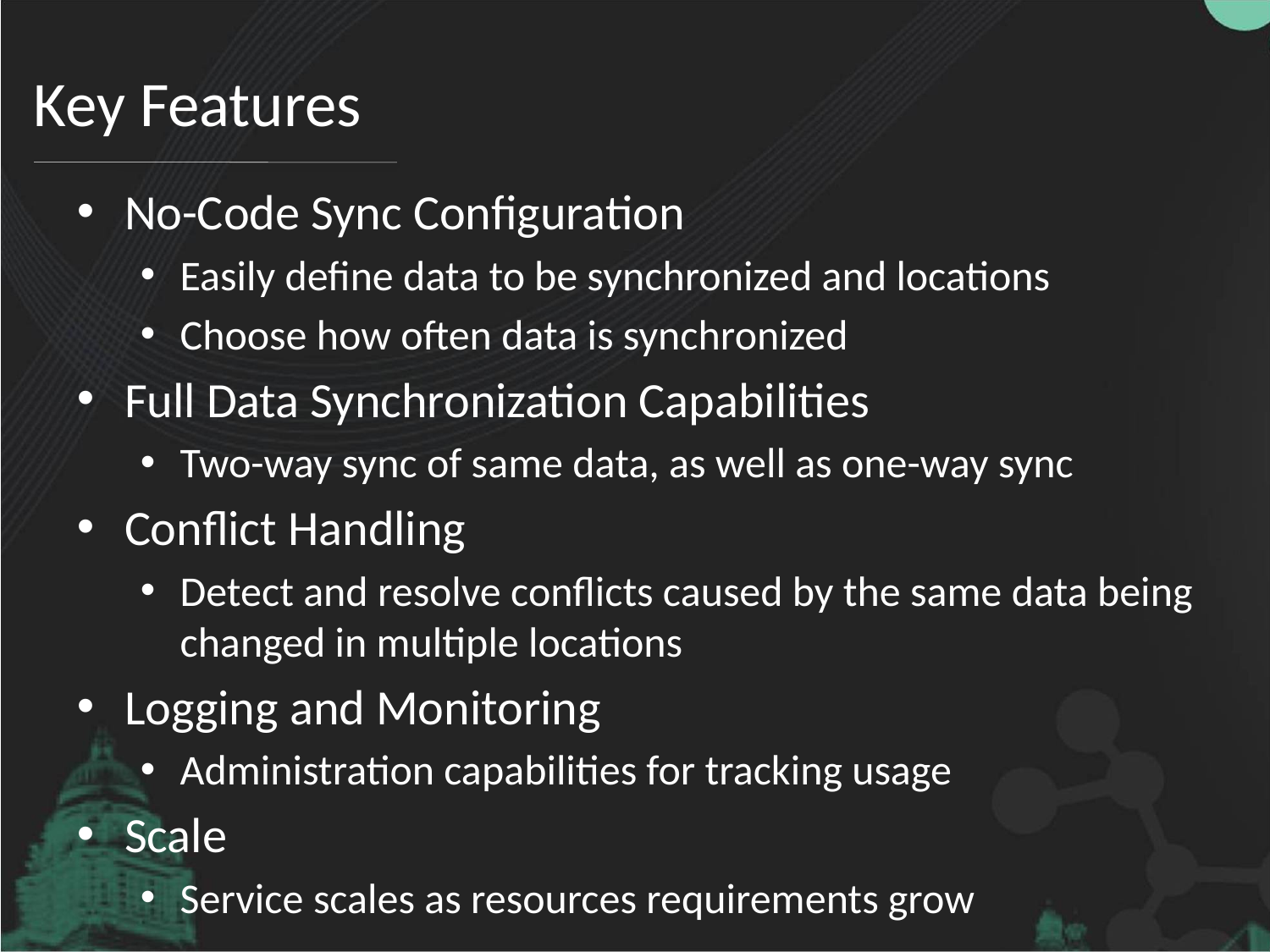

# Key Features
No-Code Sync Configuration
Easily define data to be synchronized and locations
Choose how often data is synchronized
Full Data Synchronization Capabilities
Two-way sync of same data, as well as one-way sync
Conflict Handling
Detect and resolve conflicts caused by the same data being changed in multiple locations
Logging and Monitoring
Administration capabilities for tracking usage
Scale
Service scales as resources requirements grow